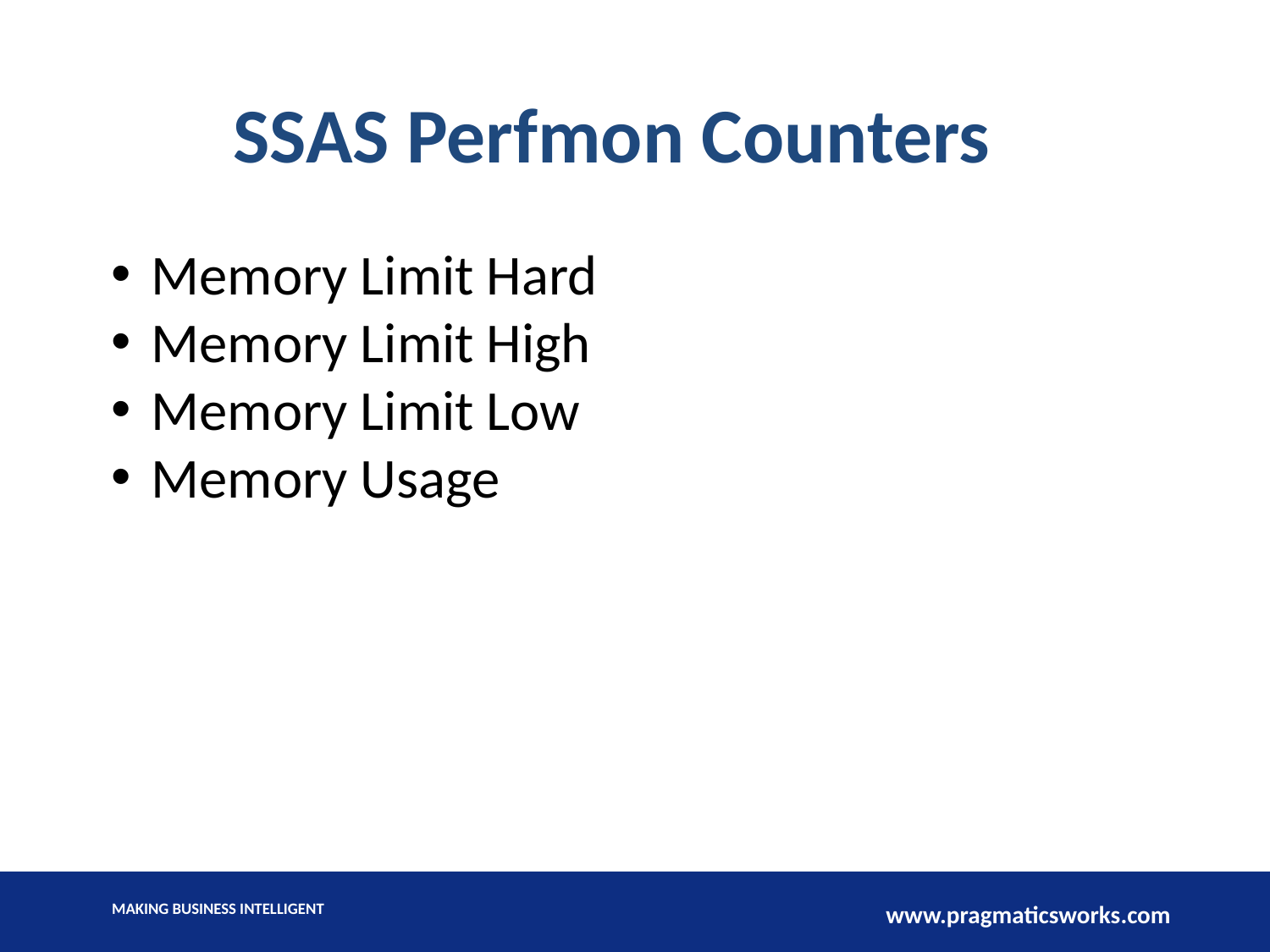

# SSAS Perfmon Counters
Memory Limit Hard
Memory Limit High
Memory Limit Low
Memory Usage

Making Business Intelligent
www.pragmaticsworks.com